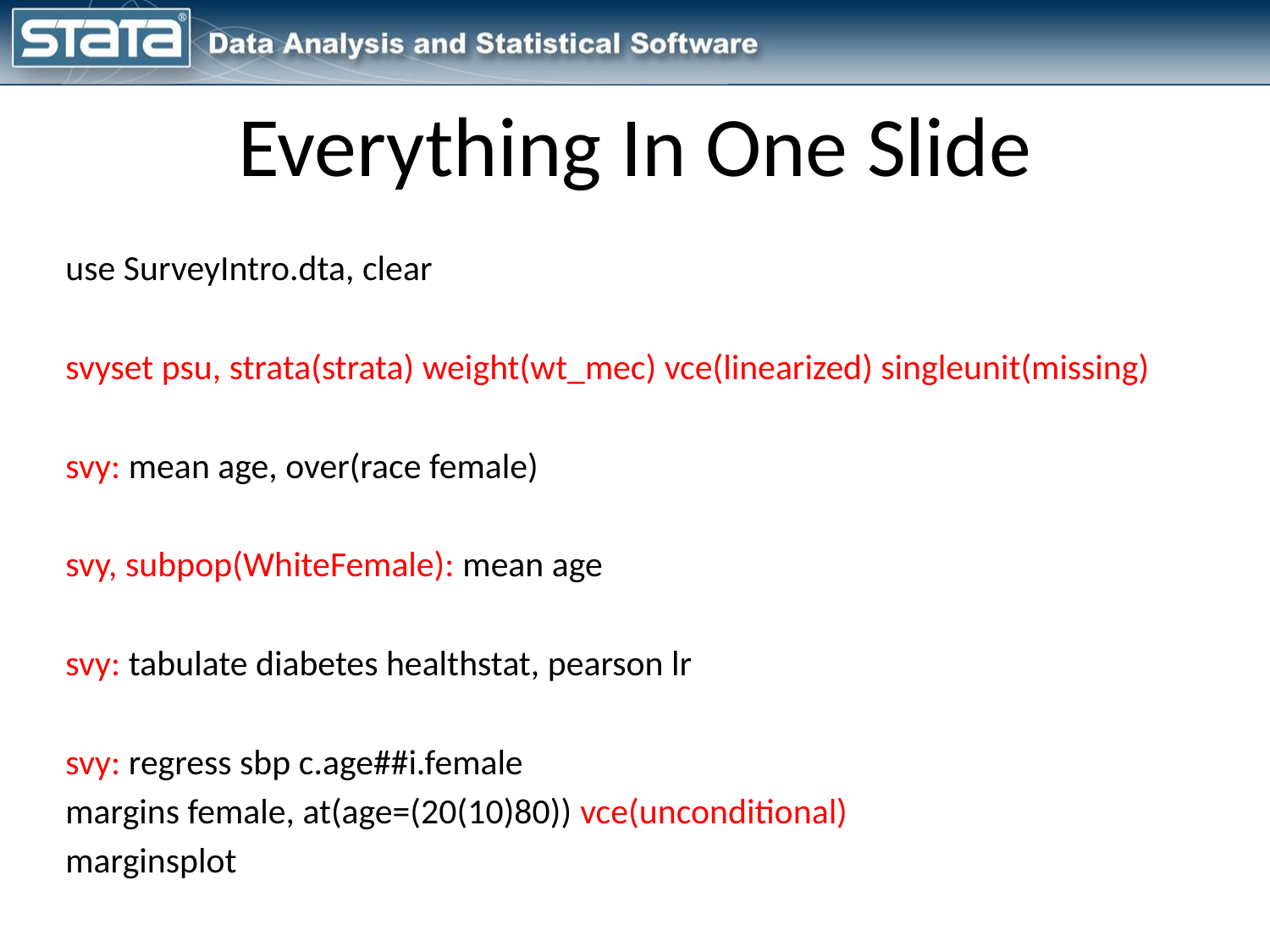

# Everything In One Slide
use SurveyIntro.dta, clear

svyset psu, strata(strata) weight(wt_mec) vce(linearized) singleunit(missing)

svy: mean age, over(race female)

svy, subpop(WhiteFemale): mean age

svy: tabulate diabetes healthstat, pearson lr

svy: regress sbp c.age##i.female
margins female, at(age=(20(10)80)) vce(unconditional)
marginsplot